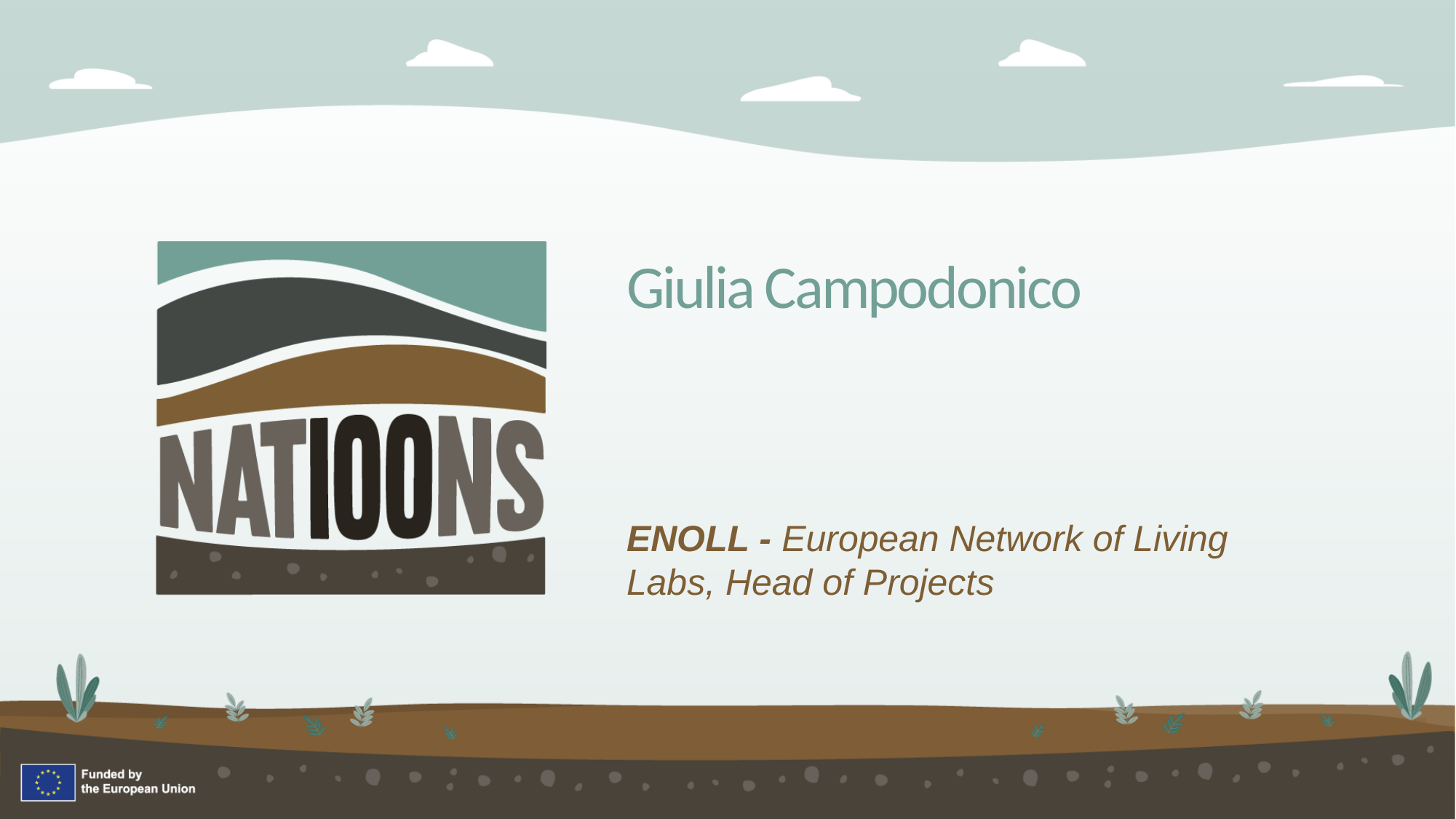

# Giulia Campodonico
ENOLL - European Network of Living Labs, Head of Projects